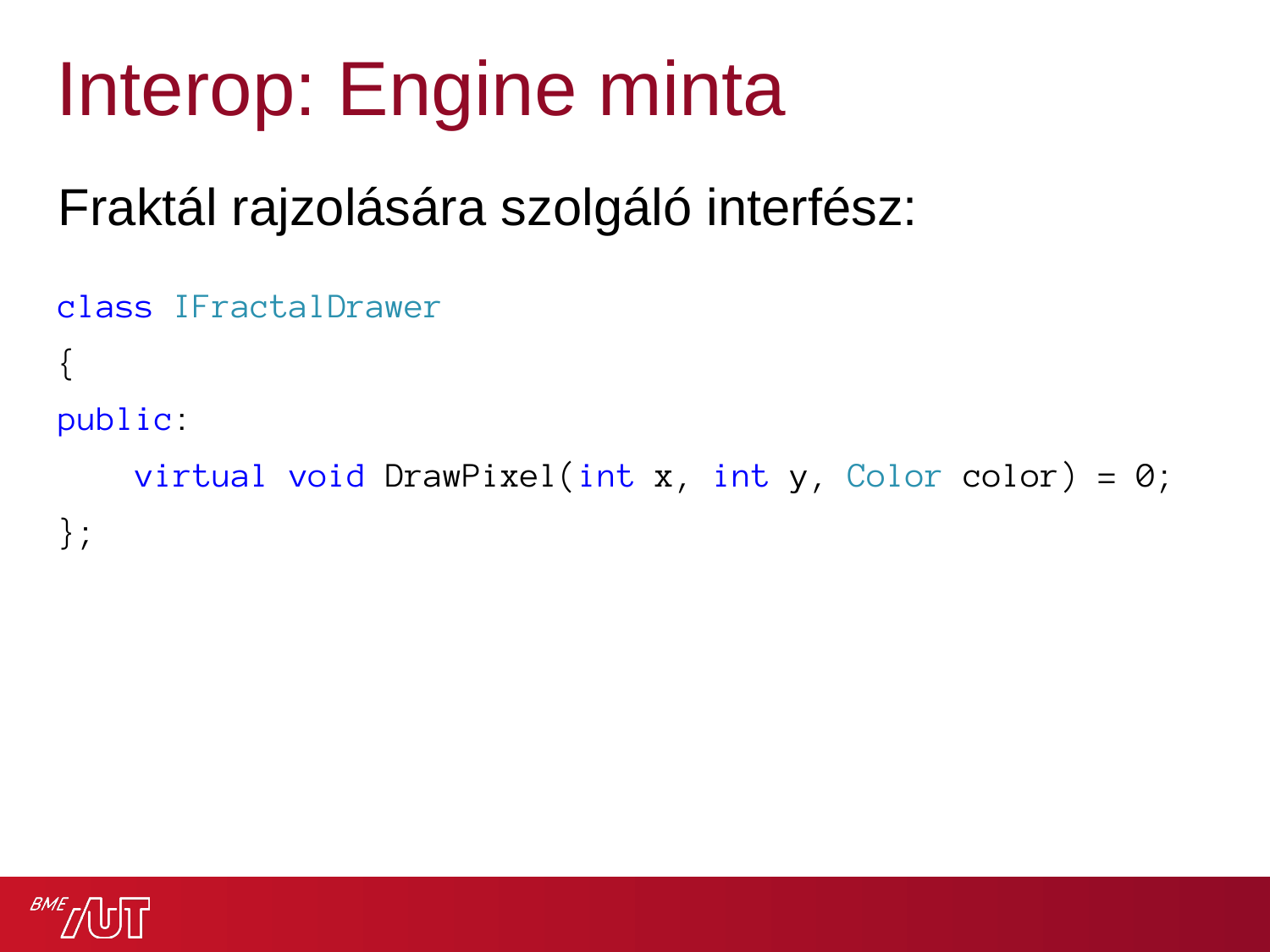

# Interop: Engine minta
Fraktál rajzolására szolgáló interfész:
class IFractalDrawer
{
public:
    virtual void DrawPixel(int x, int y, Color color) = 0;
};